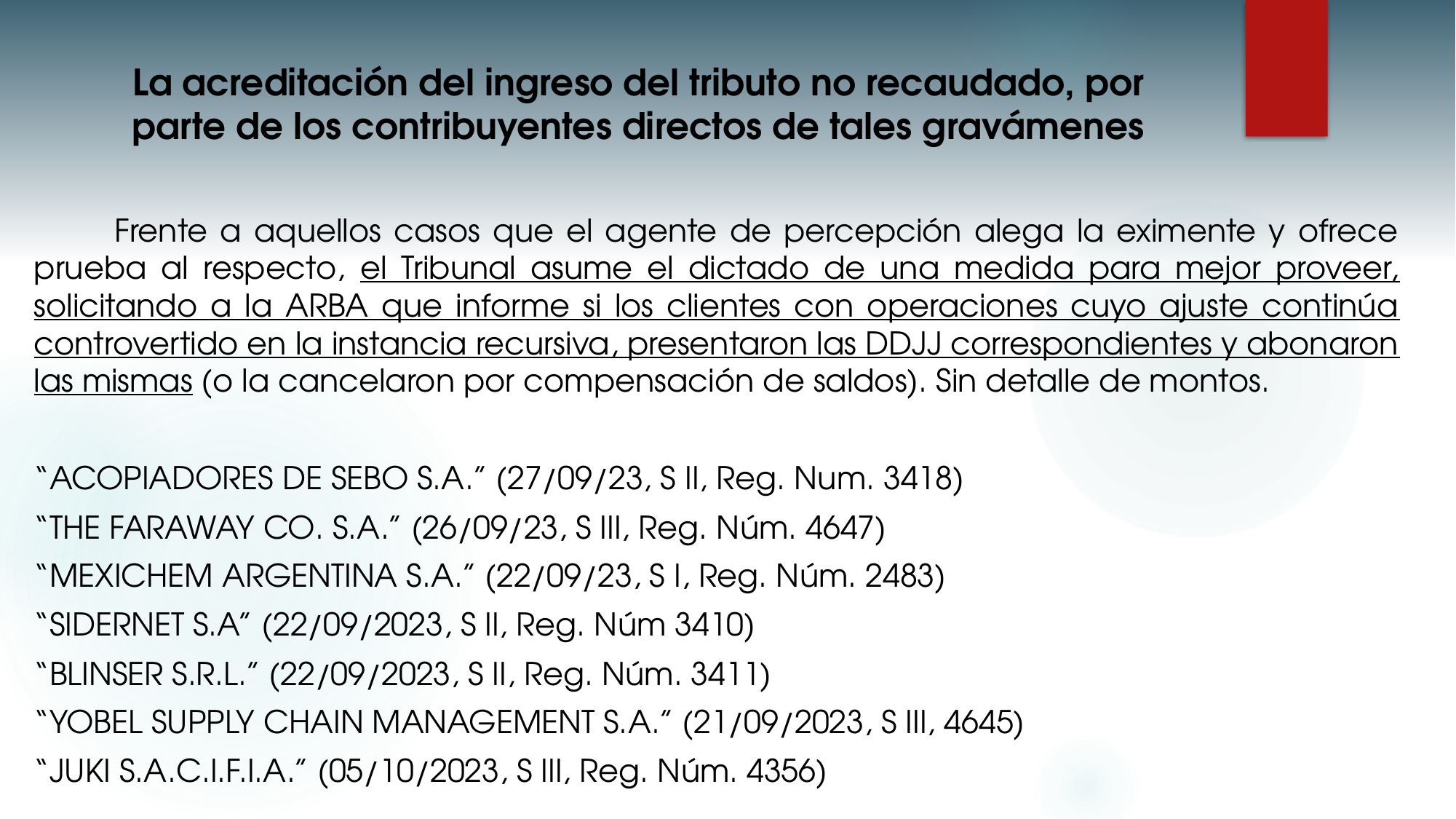

# La acreditación del ingreso del tributo no recaudado, por parte de los contribuyentes directos de tales gravámenes
	Frente a aquellos casos que el agente de percepción alega la eximente y ofrece prueba al respecto, el Tribunal asume el dictado de una medida para mejor proveer, solicitando a la ARBA que informe si los clientes con operaciones cuyo ajuste continúa controvertido en la instancia recursiva, presentaron las DDJJ correspondientes y abonaron las mismas (o la cancelaron por compensación de saldos). Sin detalle de montos.

“ACOPIADORES DE SEBO S.A.” (27/09/23, S II, Reg. Num. 3418)
“THE FARAWAY CO. S.A.” (26/09/23, S III, Reg. Núm. 4647)
“MEXICHEM ARGENTINA S.A.” (22/09/23, S I, Reg. Núm. 2483)
“SIDERNET S.A” (22/09/2023, S II, Reg. Núm 3410)
“BLINSER S.R.L.” (22/09/2023, S II, Reg. Núm. 3411)
“YOBEL SUPPLY CHAIN MANAGEMENT S.A.” (21/09/2023, S III, 4645)
“JUKI S.A.C.I.F.I.A.” (05/10/2023, S III, Reg. Núm. 4356)